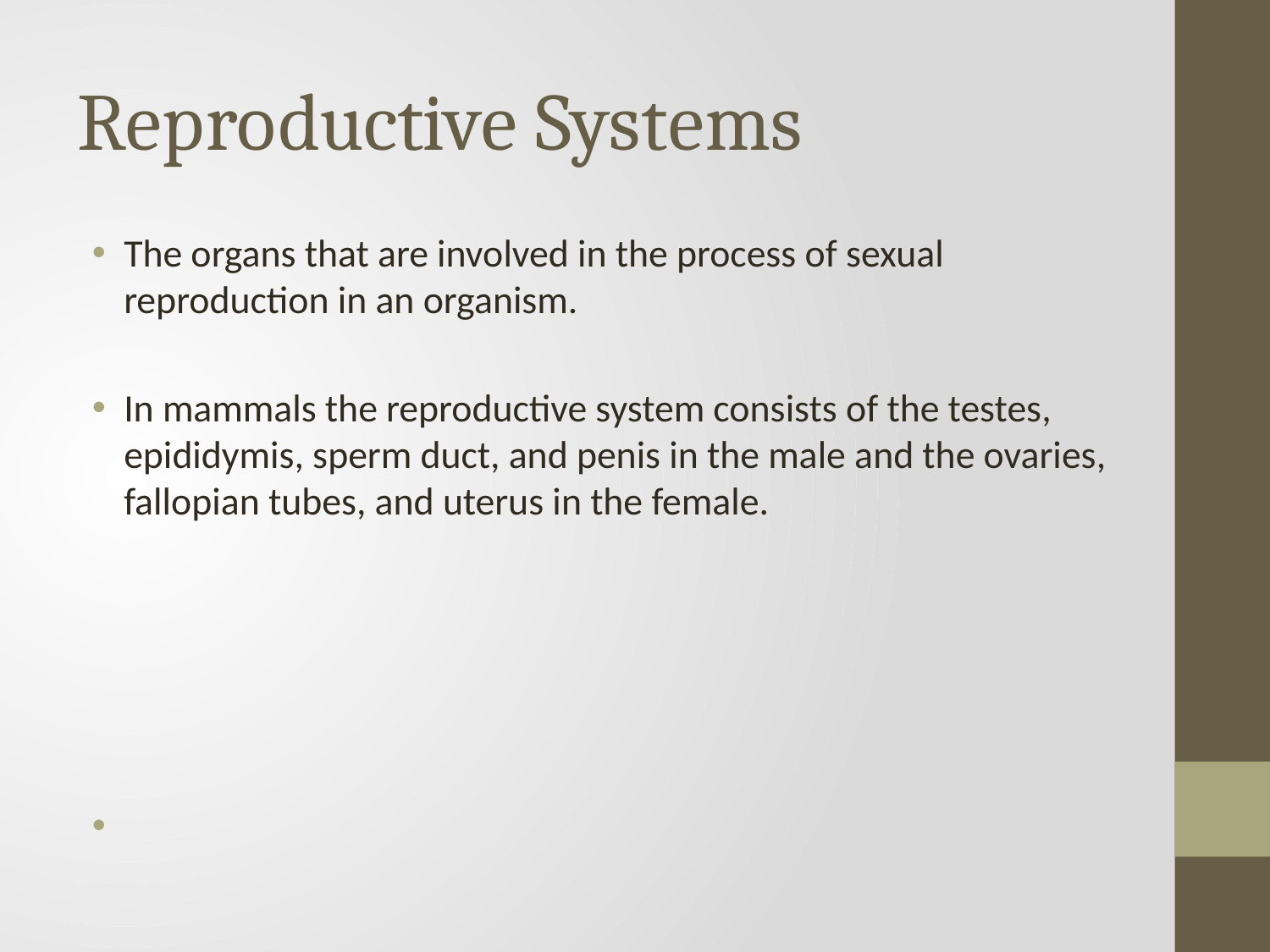

# Reproductive Systems
The organs that are involved in the process of sexual reproduction in an organism.

In mammals the reproductive system consists of the testes, epididymis, sperm duct, and penis in the male and the ovaries, fallopian tubes, and uterus in the female.